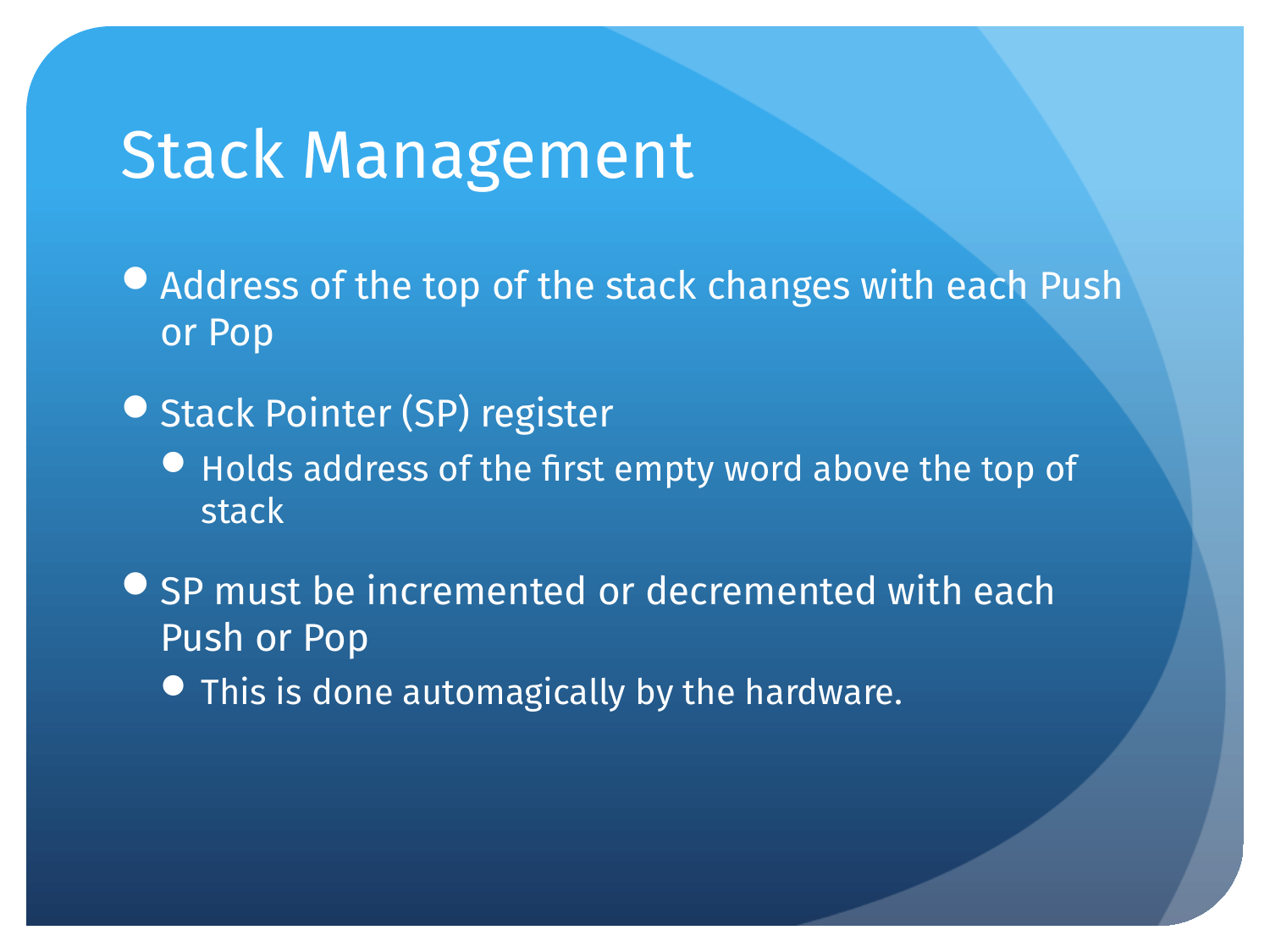

# Stack Management
Address of the top of the stack changes with each Push or Pop
Stack Pointer (SP) register
Holds address of the first empty word above the top of stack
SP must be incremented or decremented with each Push or Pop
This is done automagically by the hardware.